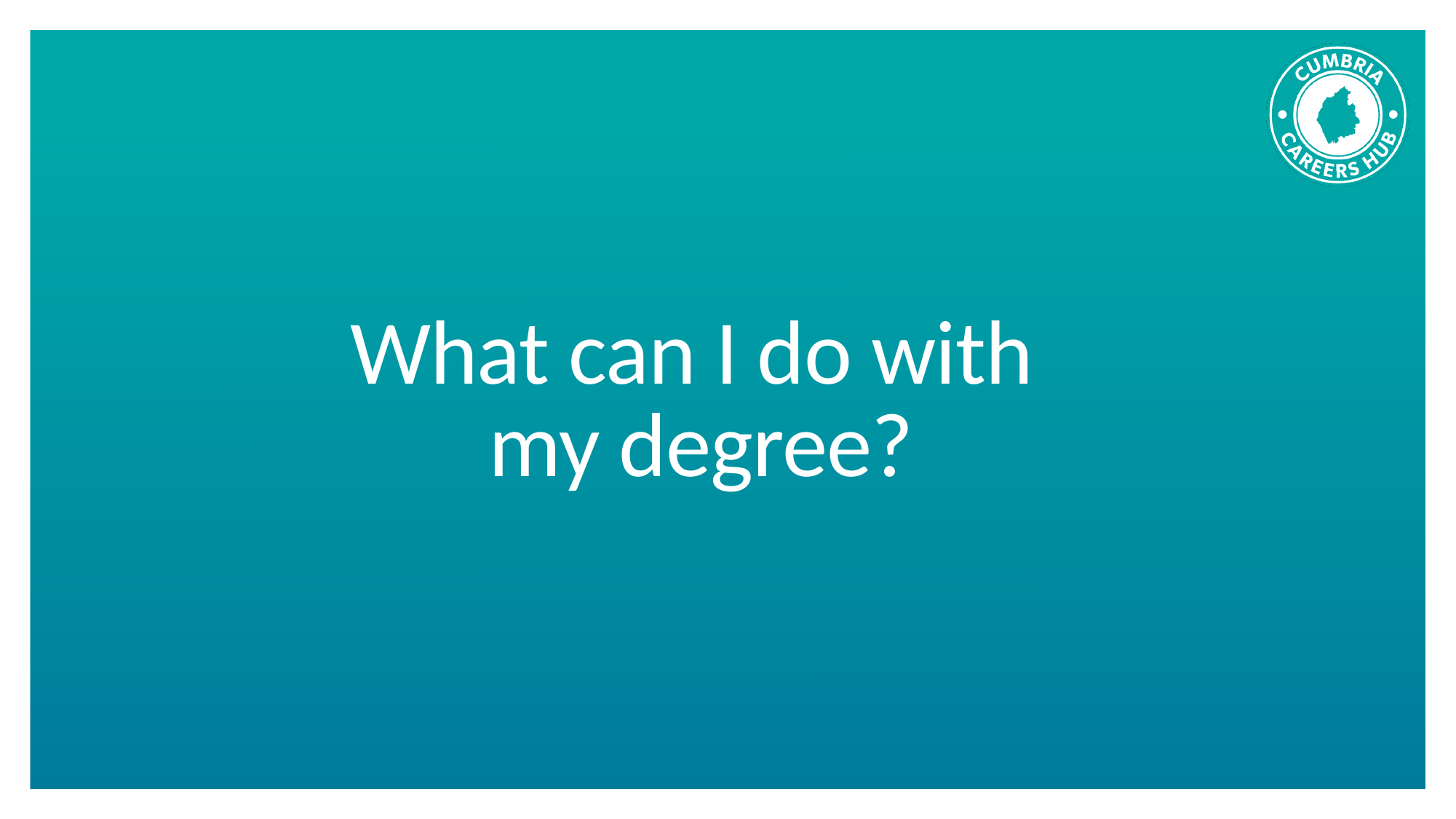

What can I do with
my degree?